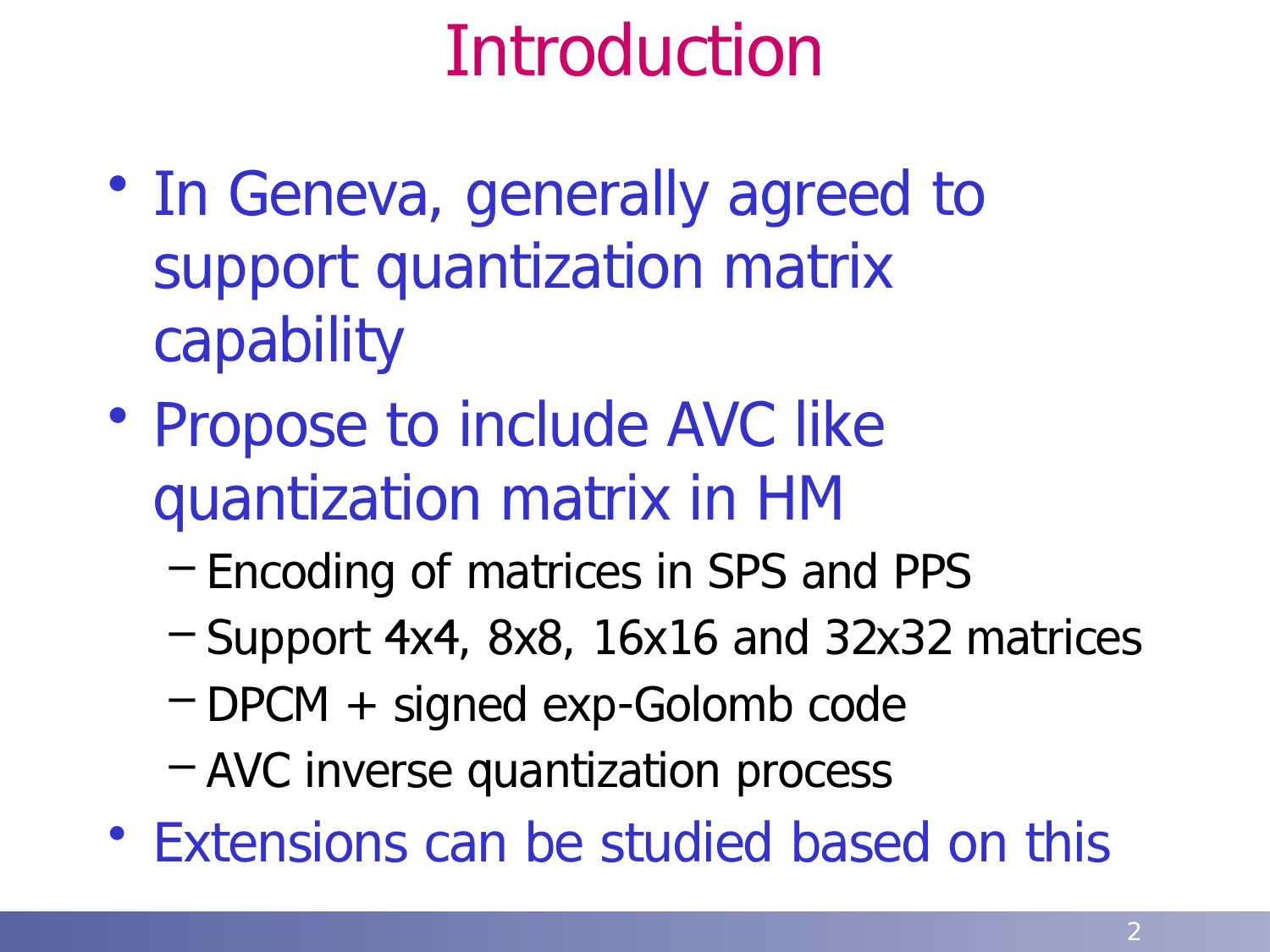

# Introduction
In Geneva, generally agreed to support quantization matrix capability
Propose to include AVC like quantization matrix in HM
Encoding of matrices in SPS and PPS
Support 4x4, 8x8, 16x16 and 32x32 matrices
DPCM + signed exp-Golomb code
AVC inverse quantization process
Extensions can be studied based on this
2